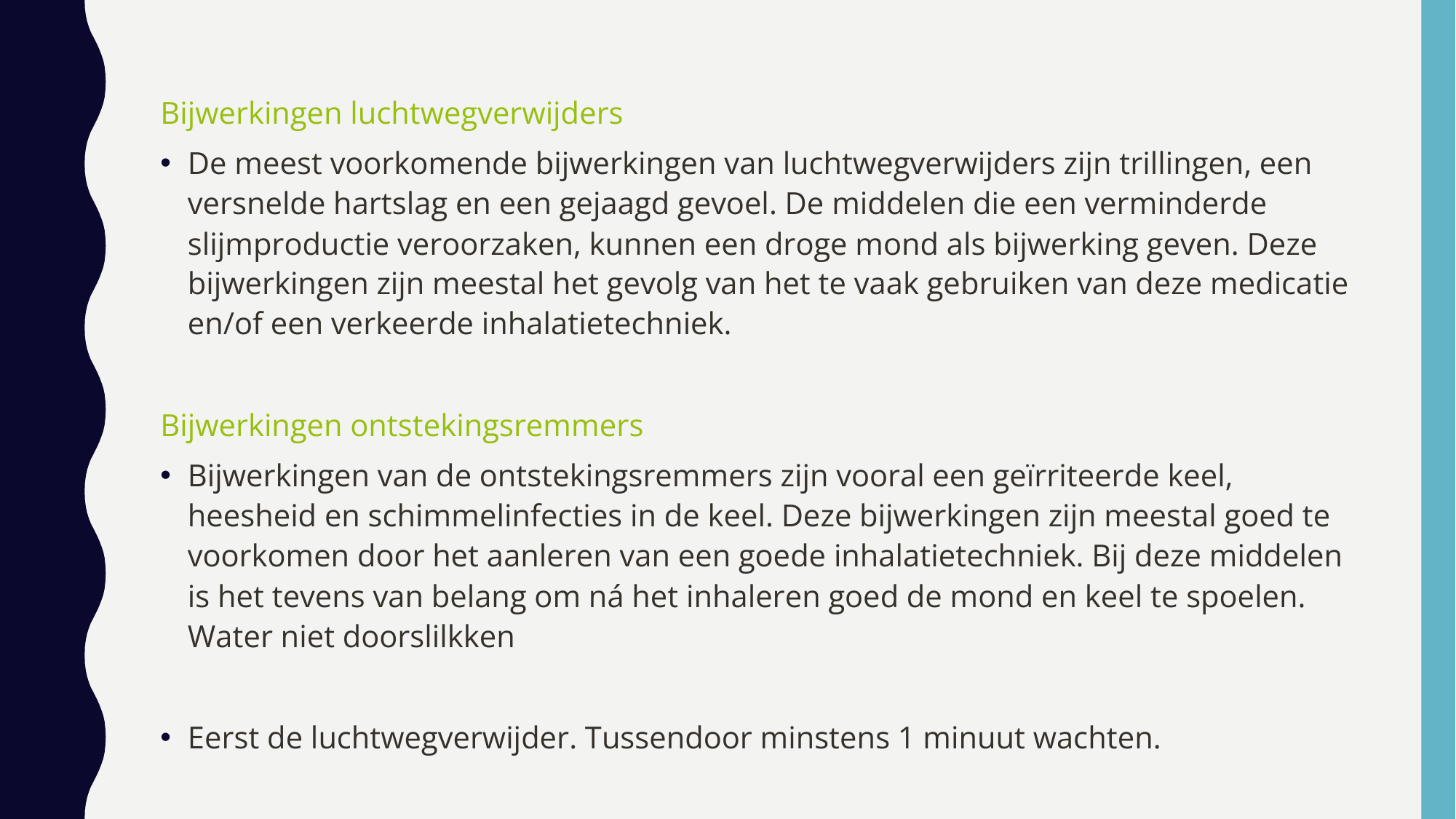

Bijwerkingen luchtwegverwijders
De meest voorkomende bijwerkingen van luchtwegverwijders zijn trillingen, een versnelde hartslag en een gejaagd gevoel. De middelen die een verminderde slijmproductie veroorzaken, kunnen een droge mond als bijwerking geven. Deze bijwerkingen zijn meestal het gevolg van het te vaak gebruiken van deze medicatie en/of een verkeerde inhalatietechniek.

Bijwerkingen ontstekingsremmers
Bijwerkingen van de ontstekingsremmers zijn vooral een geïrriteerde keel, heesheid en schimmelinfecties in de keel. Deze bijwerkingen zijn meestal goed te voorkomen door het aanleren van een goede inhalatietechniek. Bij deze middelen is het tevens van belang om ná het inhaleren goed de mond en keel te spoelen. Water niet doorslilkken

Eerst de luchtwegverwijder. Tussendoor minstens 1 minuut wachten.